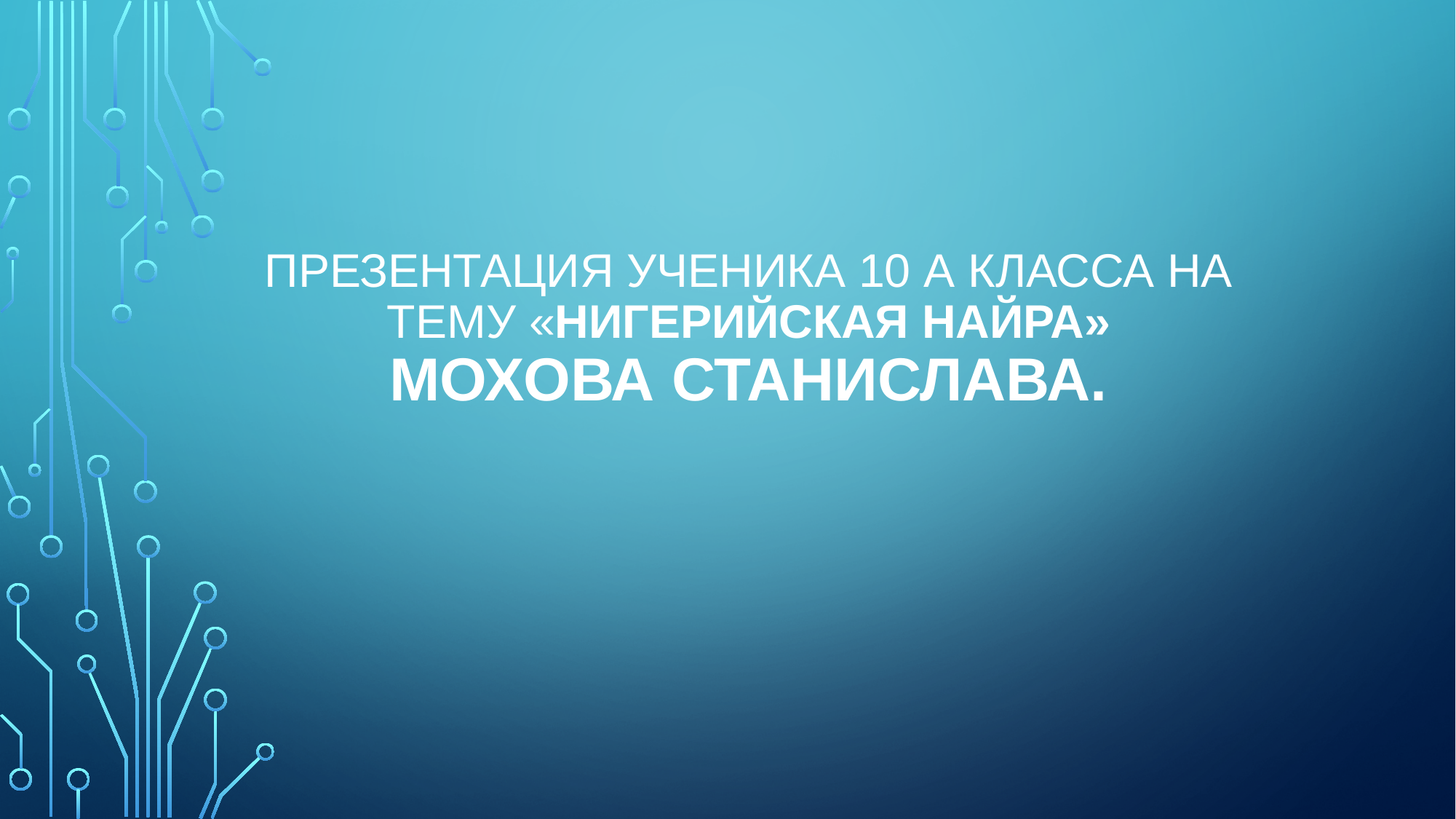

# Презентация ученика 10 а класса на тему «Нигерийская найра» МОХОВА СТАНИСЛАВА.